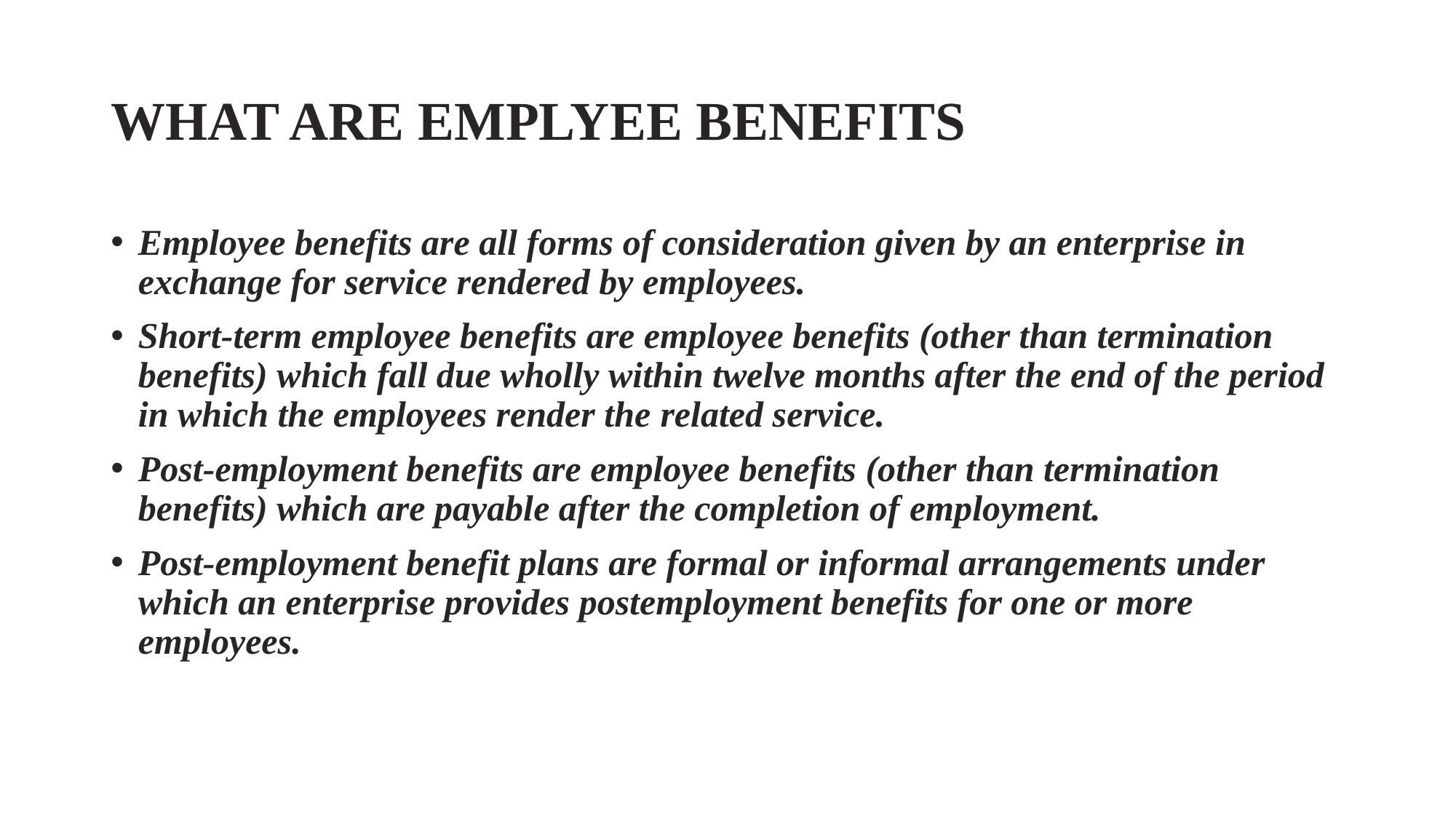

# WHAT ARE EMPLYEE BENEFITS
Employee benefits are all forms of consideration given by an enterprise in exchange for service rendered by employees.
Short-term employee benefits are employee benefits (other than termination benefits) which fall due wholly within twelve months after the end of the period in which the employees render the related service.
Post-employment benefits are employee benefits (other than termination benefits) which are payable after the completion of employment.
Post-employment benefit plans are formal or informal arrangements under which an enterprise provides postemployment benefits for one or more employees.